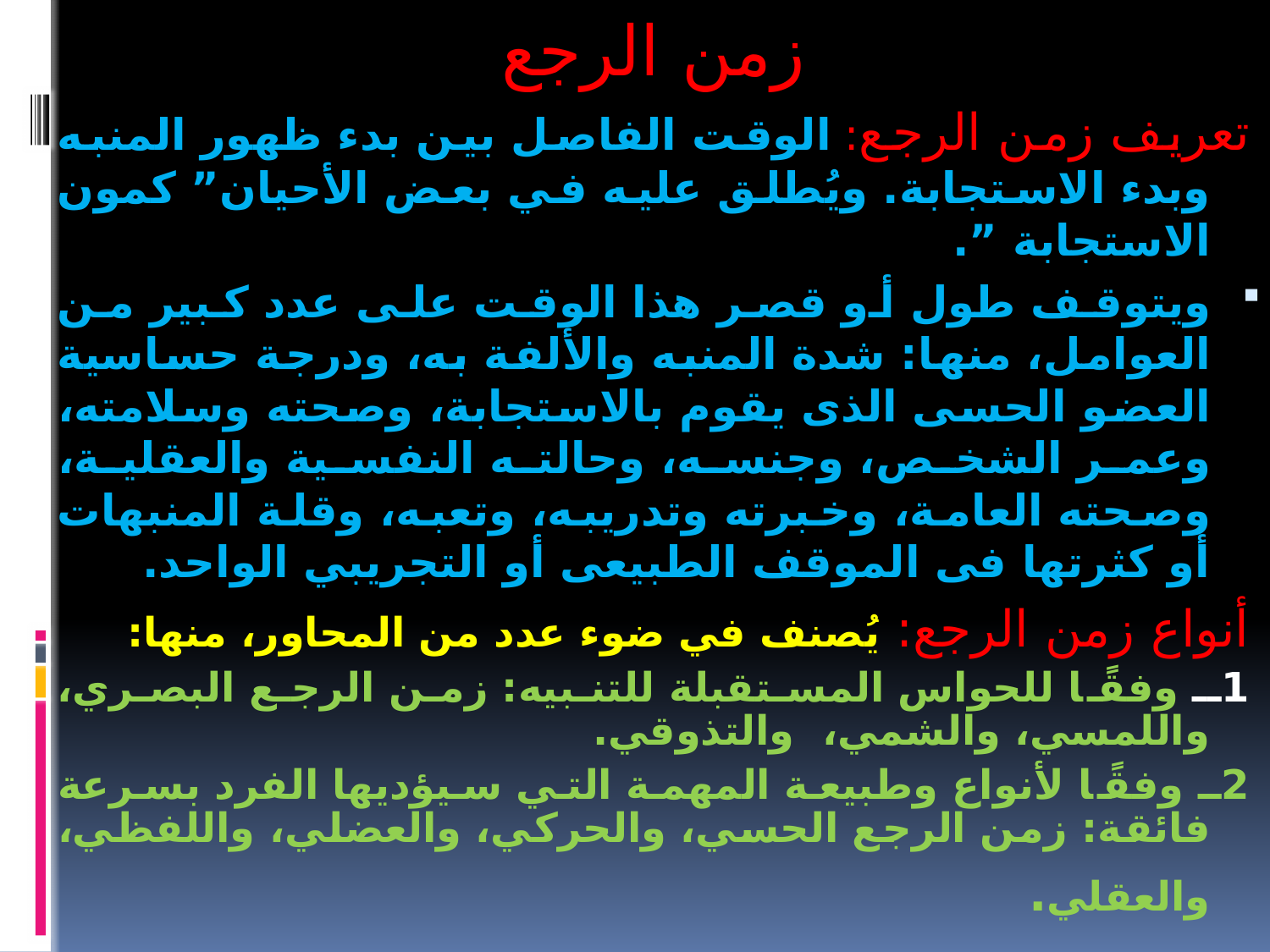

زمن الرجع
تعريف زمن الرجع: الوقت الفاصل بين بدء ظهور المنبه وبدء الاستجابة. ويُطلق عليه في بعض الأحيان” كمون الاستجابة ”.
ويتوقف طول أو قصر هذا الوقت على عدد كبير من العوامل، منها: شدة المنبه والألفة به، ودرجة حساسية العضو الحسى الذى يقوم بالاستجابة، وصحته وسلامته، وعمر الشخص، وجنسه، وحالته النفسية والعقلية، وصحته العامة، وخبرته وتدريبه، وتعبه، وقلة المنبهات أو كثرتها فى الموقف الطبيعى أو التجريبي الواحد.
أنواع زمن الرجع: يُصنف في ضوء عدد من المحاور، منها:
1ـ وفقًا للحواس المستقبلة للتنبيه: زمن الرجع البصري، واللمسي، والشمي،  والتذوقي.
2ـ وفقًا لأنواع وطبيعة المهمة التي سيؤديها الفرد بسرعة فائقة: زمن الرجع الحسي، والحركي، والعضلي، واللفظي، والعقلي.